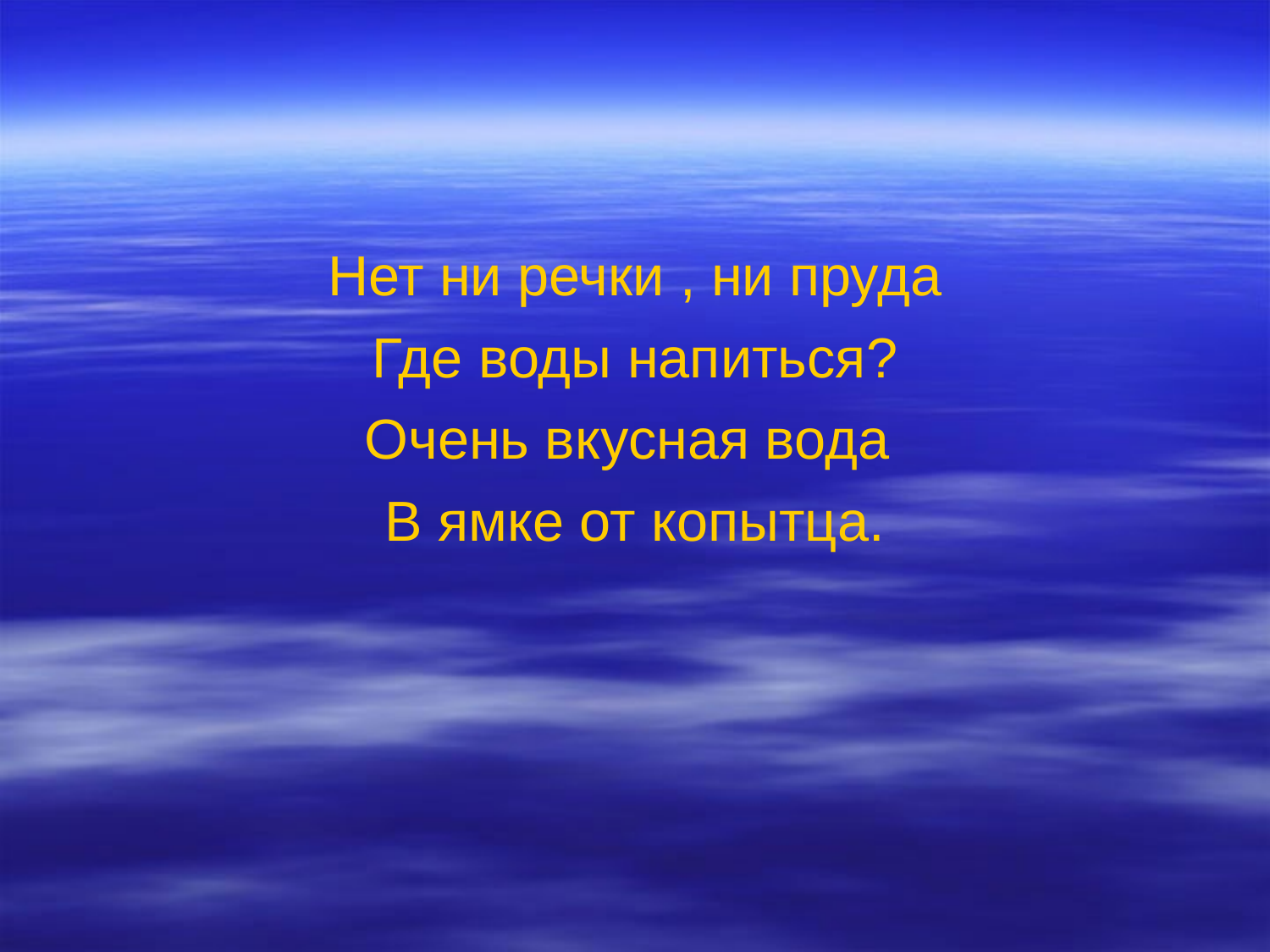

Нет ни речки , ни пруда
Где воды напиться?
Очень вкусная вода
В ямке от копытца.